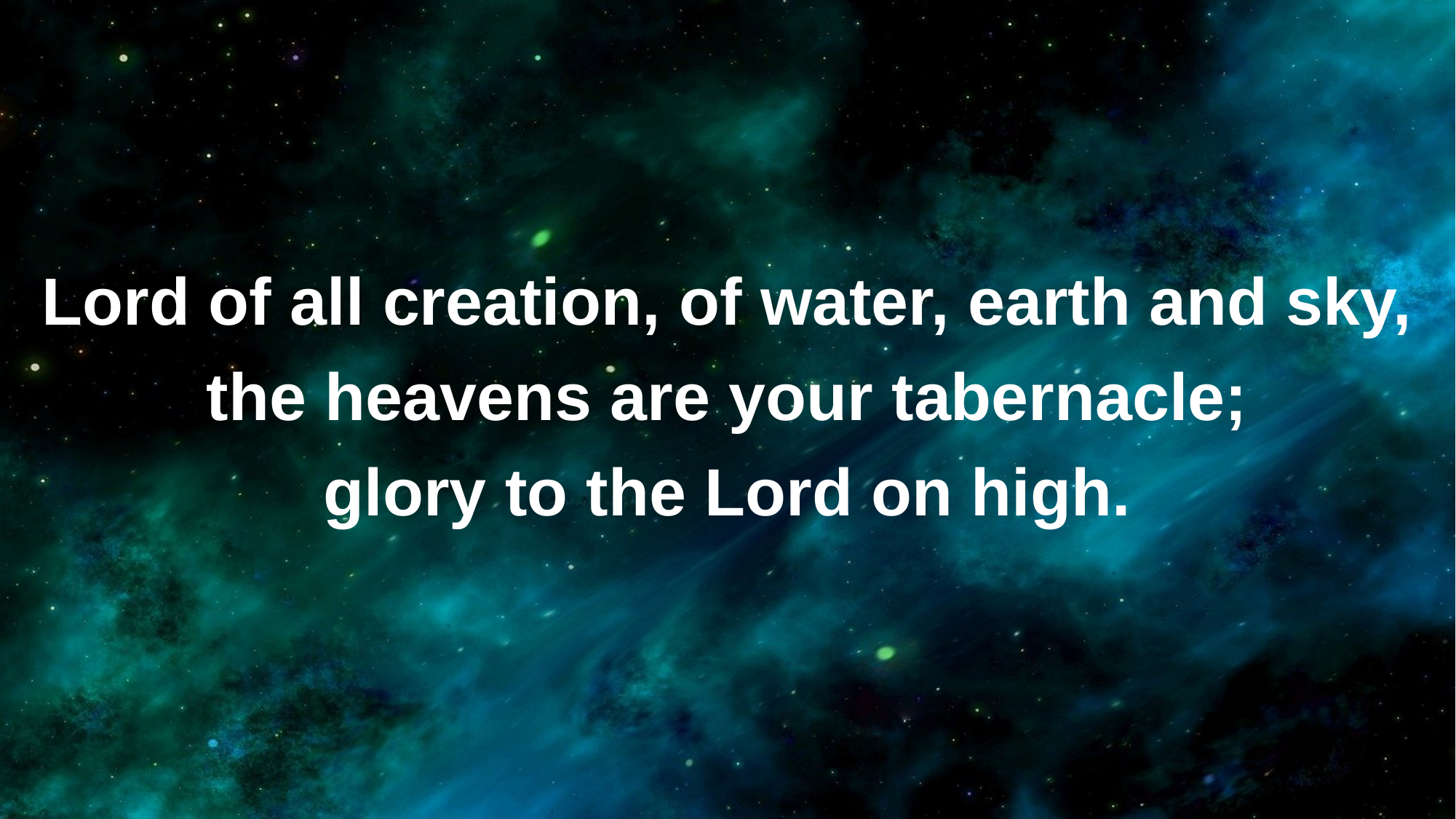

Lord of all creation, of water, earth and sky,
the heavens are your tabernacle;
glory to the Lord on high.